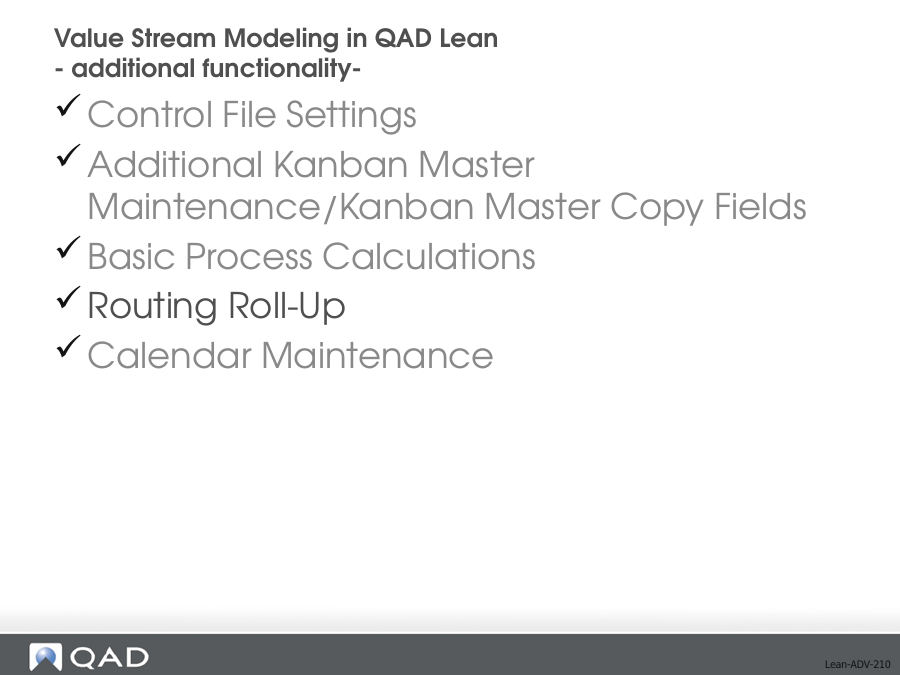

# Value Stream Modeling in QAD Lean - additional functionality-
Control File Settings
Additional Kanban Master Maintenance/Kanban Master Copy Fields
Basic Process Calculations
Routing Roll-Up
Calendar Maintenance

Lean-ADV-210